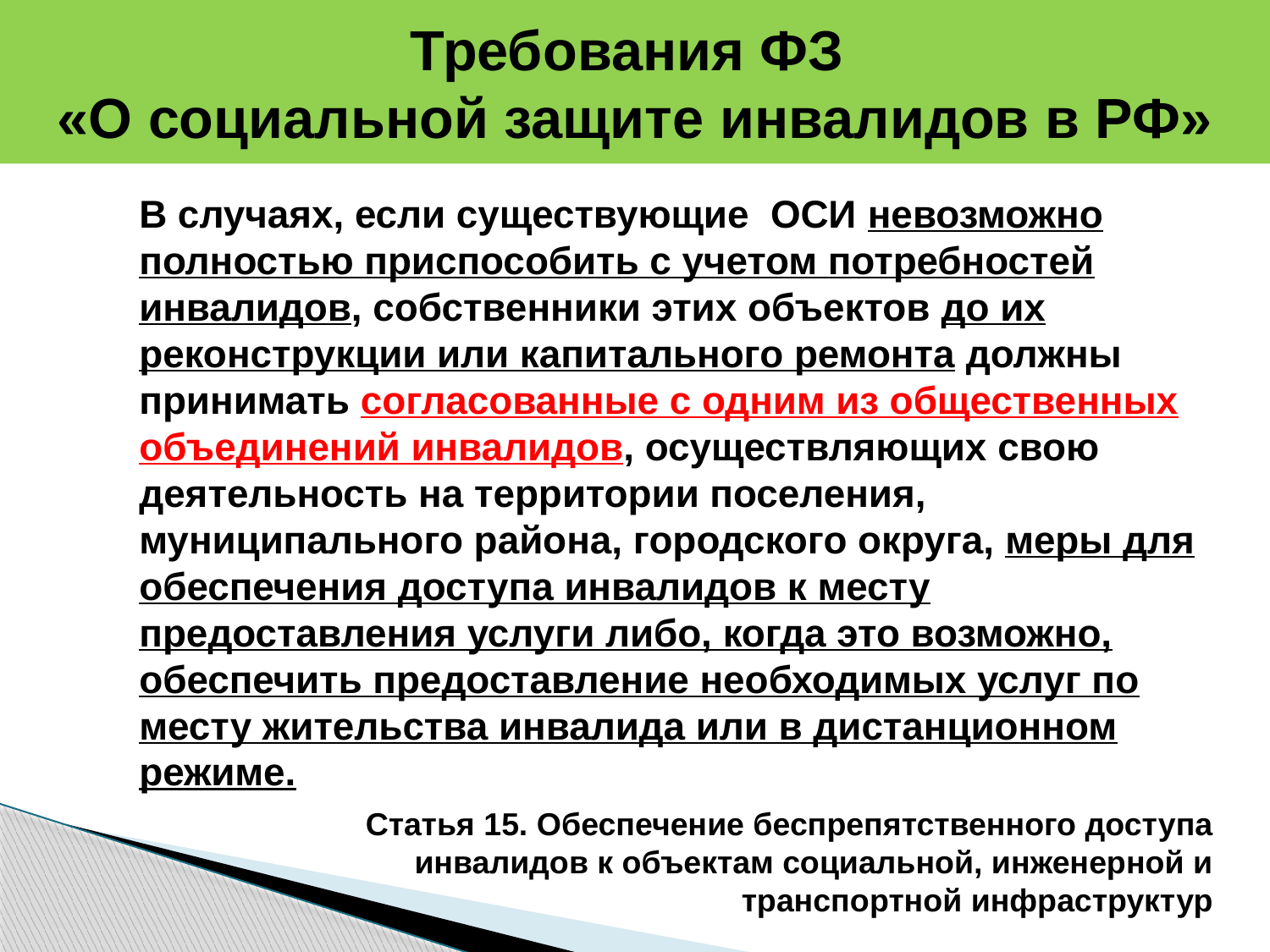

# Требования ФЗ «О социальной защите инвалидов в РФ»

	В случаях, если существующие  ОСИ невозможно полностью приспособить с учетом потребностей инвалидов, собственники этих объектов до их реконструкции или капитального ремонта должны принимать согласованные с одним из общественных объединений инвалидов, осуществляющих свою деятельность на территории поселения, муниципального района, городского округа, меры для обеспечения доступа инвалидов к месту предоставления услуги либо, когда это возможно, обеспечить предоставление необходимых услуг по месту жительства инвалида или в дистанционном режиме.

Статья 15. Обеспечение беспрепятственного доступа инвалидов к объектам социальной, инженерной и транспортной инфраструктур